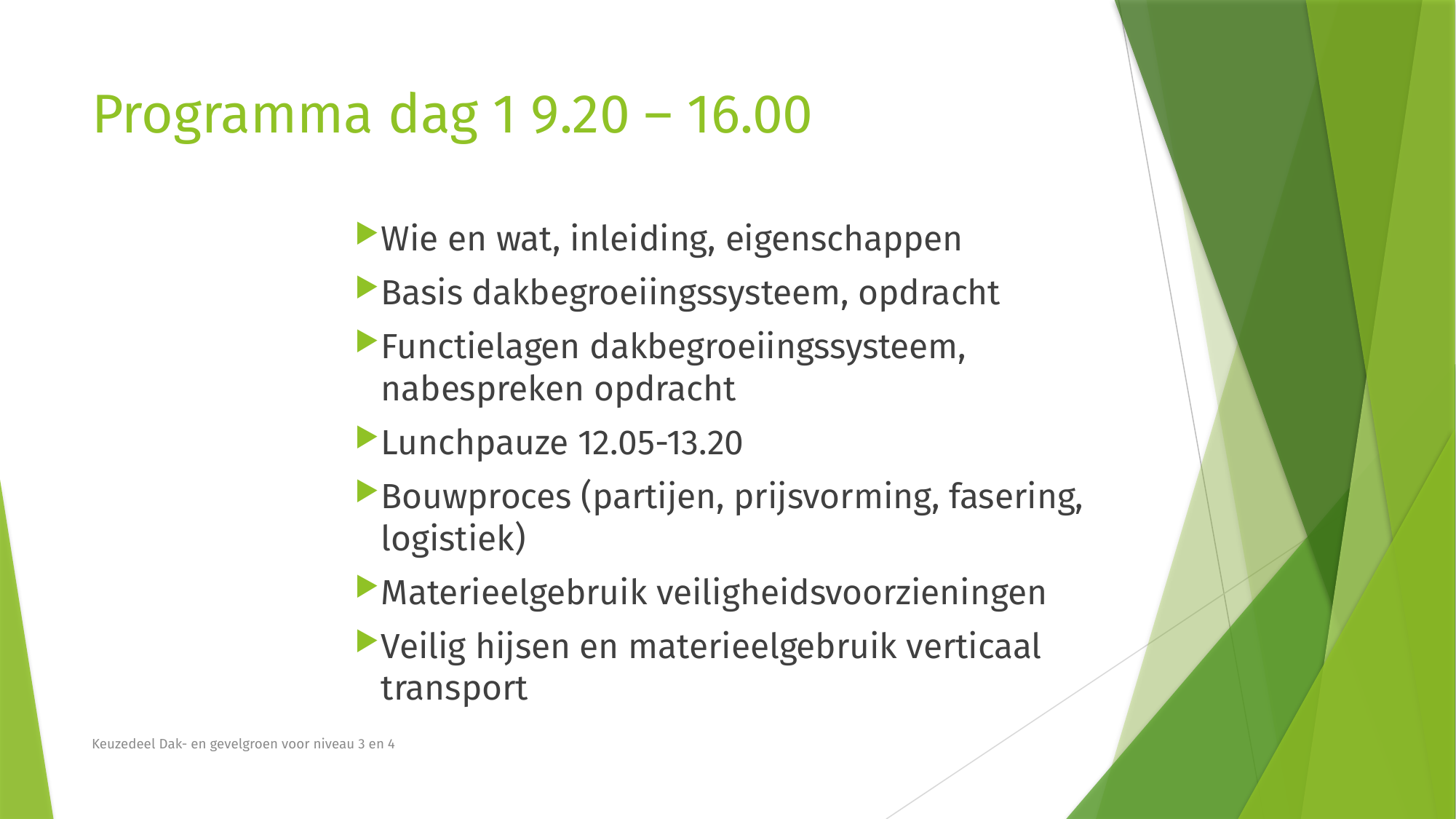

# Programma dag 1 9.20 – 16.00
Wie en wat, inleiding, eigenschappen
Basis dakbegroeiingssysteem, opdracht
Functielagen dakbegroeiingssysteem, nabespreken opdracht
Lunchpauze 12.05-13.20
Bouwproces (partijen, prijsvorming, fasering, logistiek)
Materieelgebruik veiligheidsvoorzieningen
Veilig hijsen en materieelgebruik verticaal transport

Keuzedeel Dak- en gevelgroen voor niveau 3 en 4